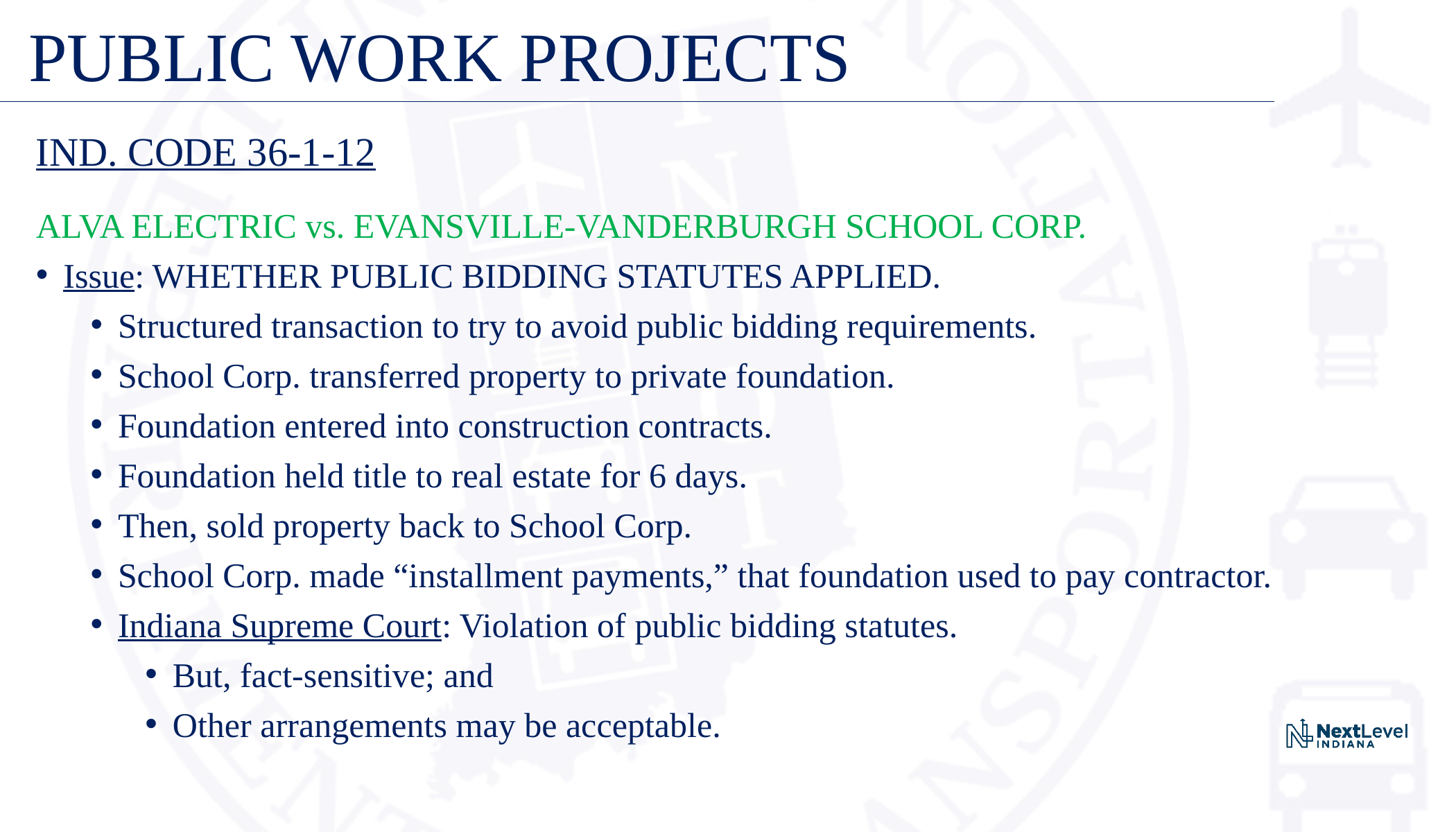

# PUBLIC WORK PROJECTS
IND. CODE 36-1-12

ALVA ELECTRIC vs. EVANSVILLE-VANDERBURGH SCHOOL CORP.
Issue: WHETHER PUBLIC BIDDING STATUTES APPLIED.
Structured transaction to try to avoid public bidding requirements.
School Corp. transferred property to private foundation.
Foundation entered into construction contracts.
Foundation held title to real estate for 6 days.
Then, sold property back to School Corp.
School Corp. made “installment payments,” that foundation used to pay contractor.
Indiana Supreme Court: Violation of public bidding statutes.
But, fact-sensitive; and
Other arrangements may be acceptable.